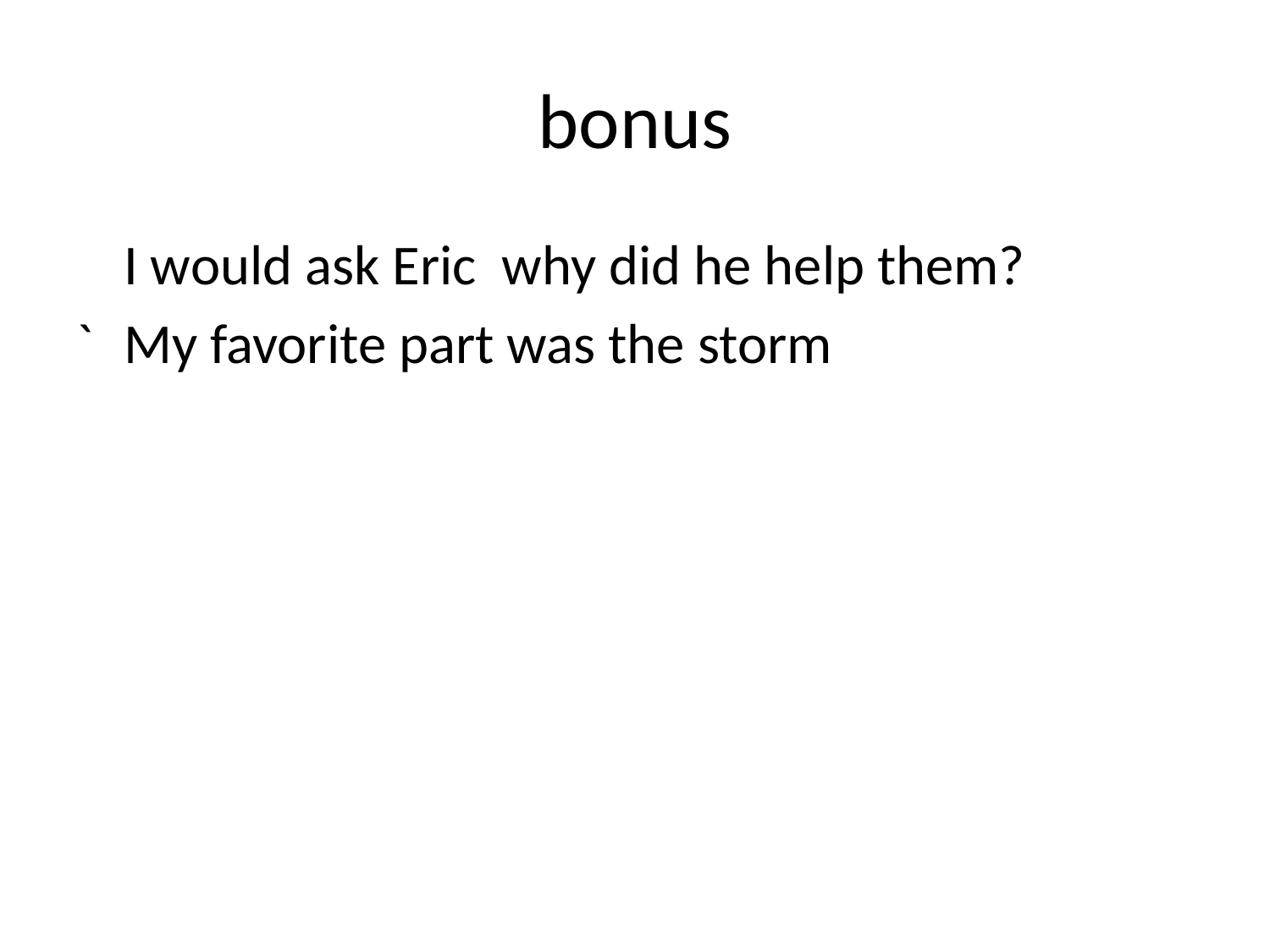

# bonus
	I would ask Eric  why did he help them?
`	My favorite part was the storm